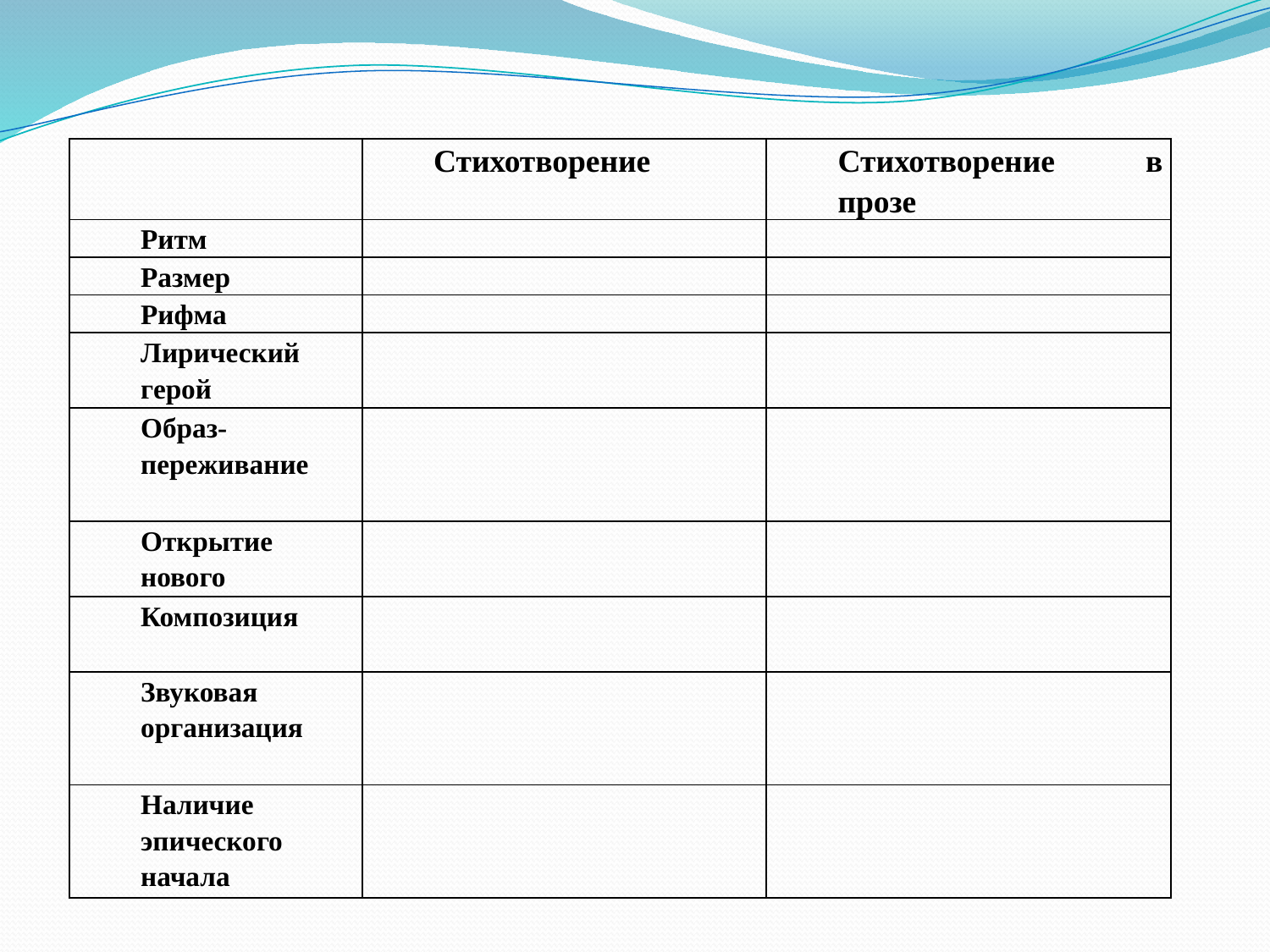

|  | Стихотворение | Стихотворение в прозе |
| --- | --- | --- |
| Ритм |  |  |
| Размер |  |  |
| Рифма |  |  |
| Лирический герой |  |  |
| Образ-переживание |  |  |
| Открытие нового |  |  |
| Композиция |  |  |
| Звуковая организация |  |  |
| Наличие эпического начала |  |  |